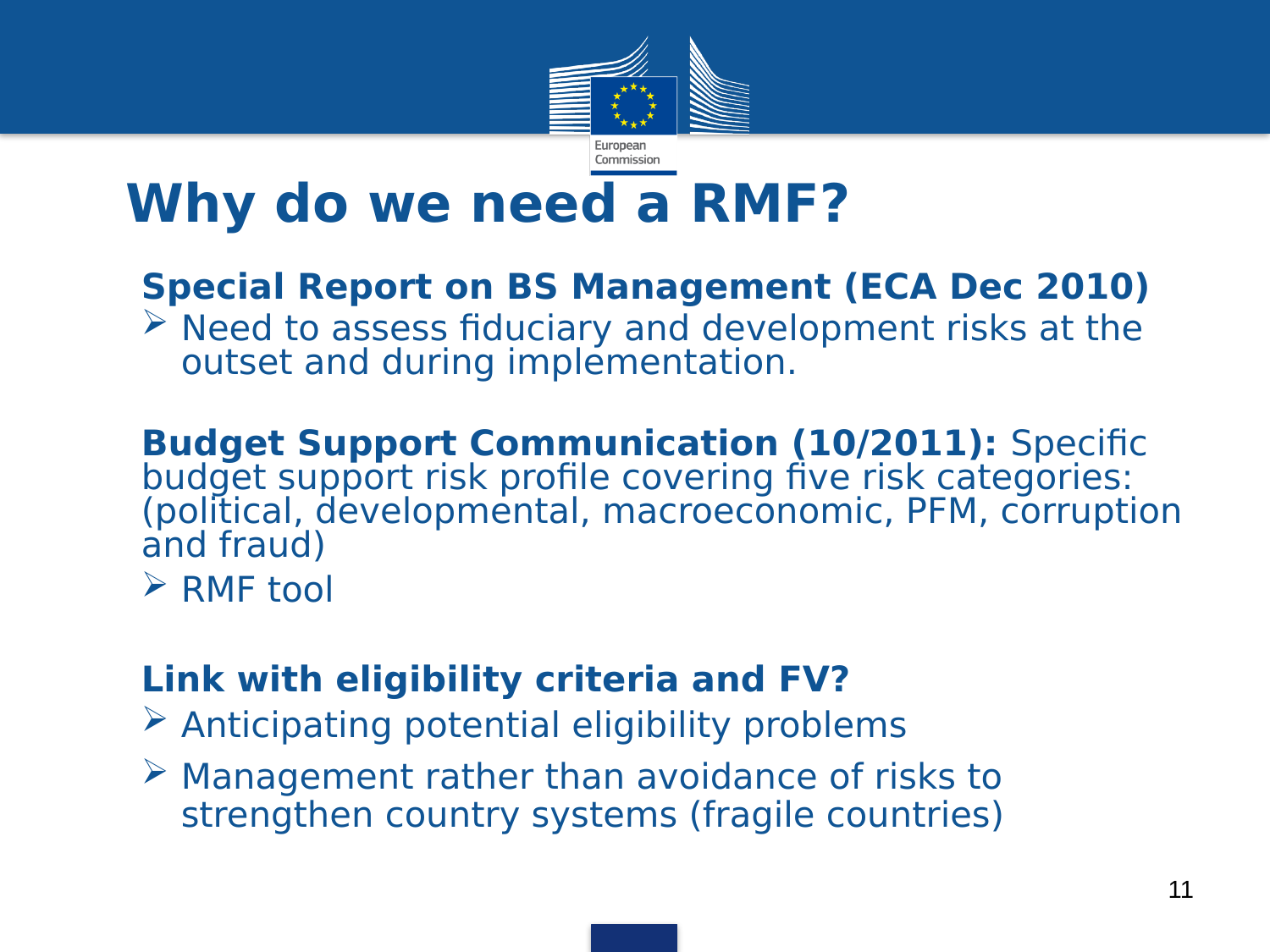

# Why do we need a RMF?
Special Report on BS Management (ECA Dec 2010)
Need to assess fiduciary and development risks at the outset and during implementation.

Budget Support Communication (10/2011): Specific budget support risk profile covering five risk categories: (political, developmental, macroeconomic, PFM, corruption and fraud)
RMF tool

Link with eligibility criteria and FV?
Anticipating potential eligibility problems
Management rather than avoidance of risks to strengthen country systems (fragile countries)

11